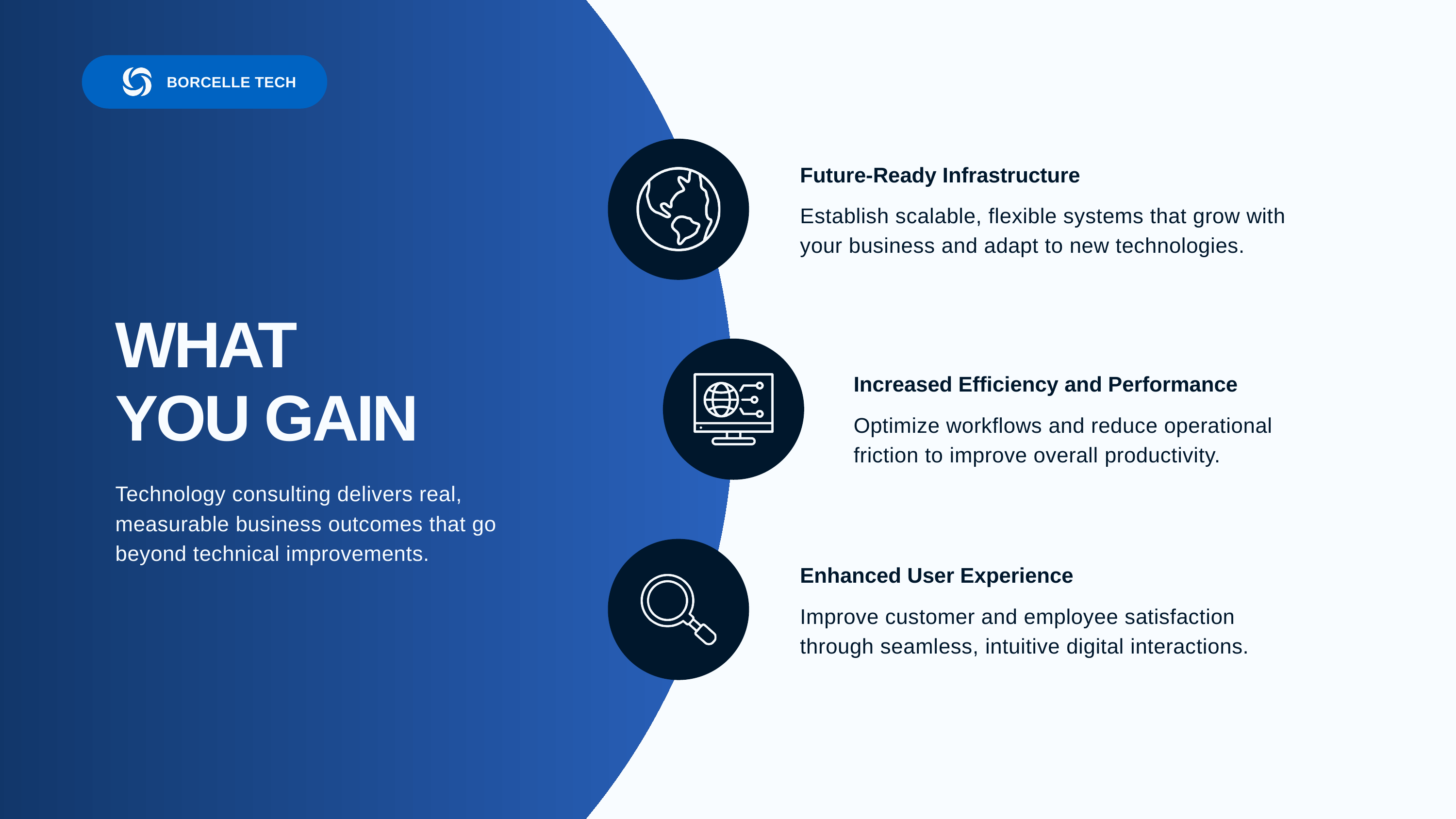

BORCELLE TECH

Future-Ready Infrastructure

Establish scalable, flexible systems that grow with your business and adapt to new technologies.
WHAT YOU GAIN

Increased Efficiency and Performance

Optimize workflows and reduce operational friction to improve overall productivity.
Technology consulting delivers real, measurable business outcomes that go beyond technical improvements.

Enhanced User Experience

Improve customer and employee satisfaction through seamless, intuitive digital interactions.